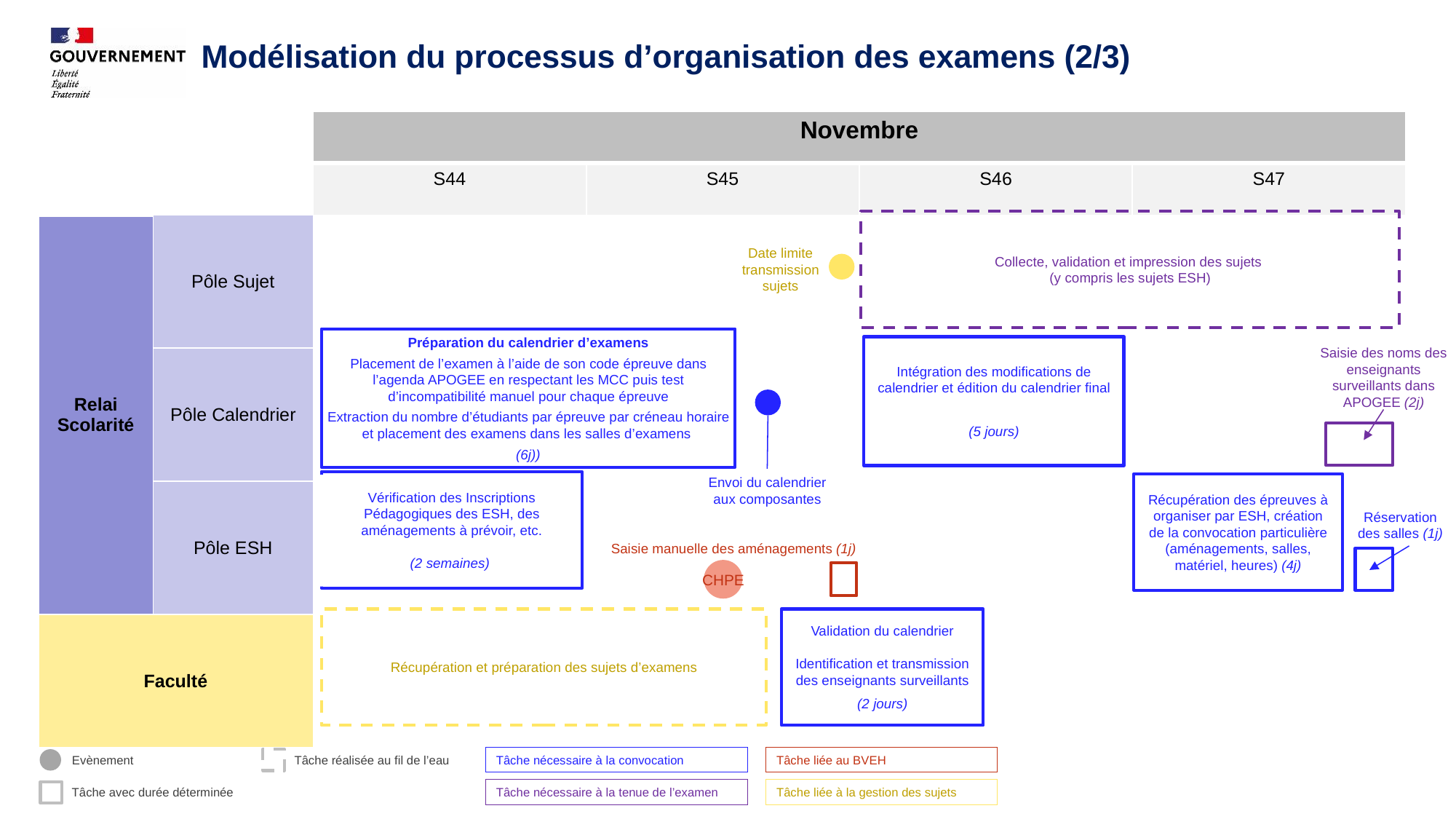

Modélisation du processus d’organisation des examens (2/3)
|  |  | Novembre |  |  |  |  |  |  |  |
| --- | --- | --- | --- | --- | --- | --- | --- | --- | --- |
|  |  | S44 |  | S45 |  | S46 |  | S47 |  |
| Relai Scolarité | Pôle Sujet |  |  |  |  |  |  |  |  |
|  | Pôle Calendrier |  |  |  |  |  |  |  |  |
|  | Pôle ESH |  |  |  |  |  |  |  |  |
| Faculté | Composante |  |  |  |  |  |  |  |  |
Collecte, validation et impression des sujets
(y compris les sujets ESH)
Date limite transmission sujets

Préparation du calendrier d’examens
Placement de l’examen à l’aide de son code épreuve dans l’agenda APOGEE en respectant les MCC puis test d’incompatibilité manuel pour chaque épreuve
Extraction du nombre d’étudiants par épreuve par créneau horaire et placement des examens dans les salles d’examens
(6j))
Intégration des modifications de calendrier et édition du calendrier final

(5 jours)
Saisie des noms des enseignants surveillants dans APOGEE (2j)

Envoi du calendrier aux composantes
Vérification des Inscriptions Pédagogiques des ESH, des aménagements à prévoir, etc.
(2 semaines)
Récupération des épreuves à organiser par ESH, création de la convocation particulière (aménagements, salles, matériel, heures) (4j)

Réservation des salles (1j)
Saisie manuelle des aménagements (1j)

CHPE
Récupération et préparation des sujets d’examens
Validation du calendrier

Identification et transmission des enseignants surveillants
w
(2 jours)
Evènement
Tâche réalisée au fil de l’eau
Tâche nécessaire à la convocation
Tâche liée au BVEH

Tâche avec durée déterminée
Tâche nécessaire à la tenue de l’examen
Tâche liée à la gestion des sujets